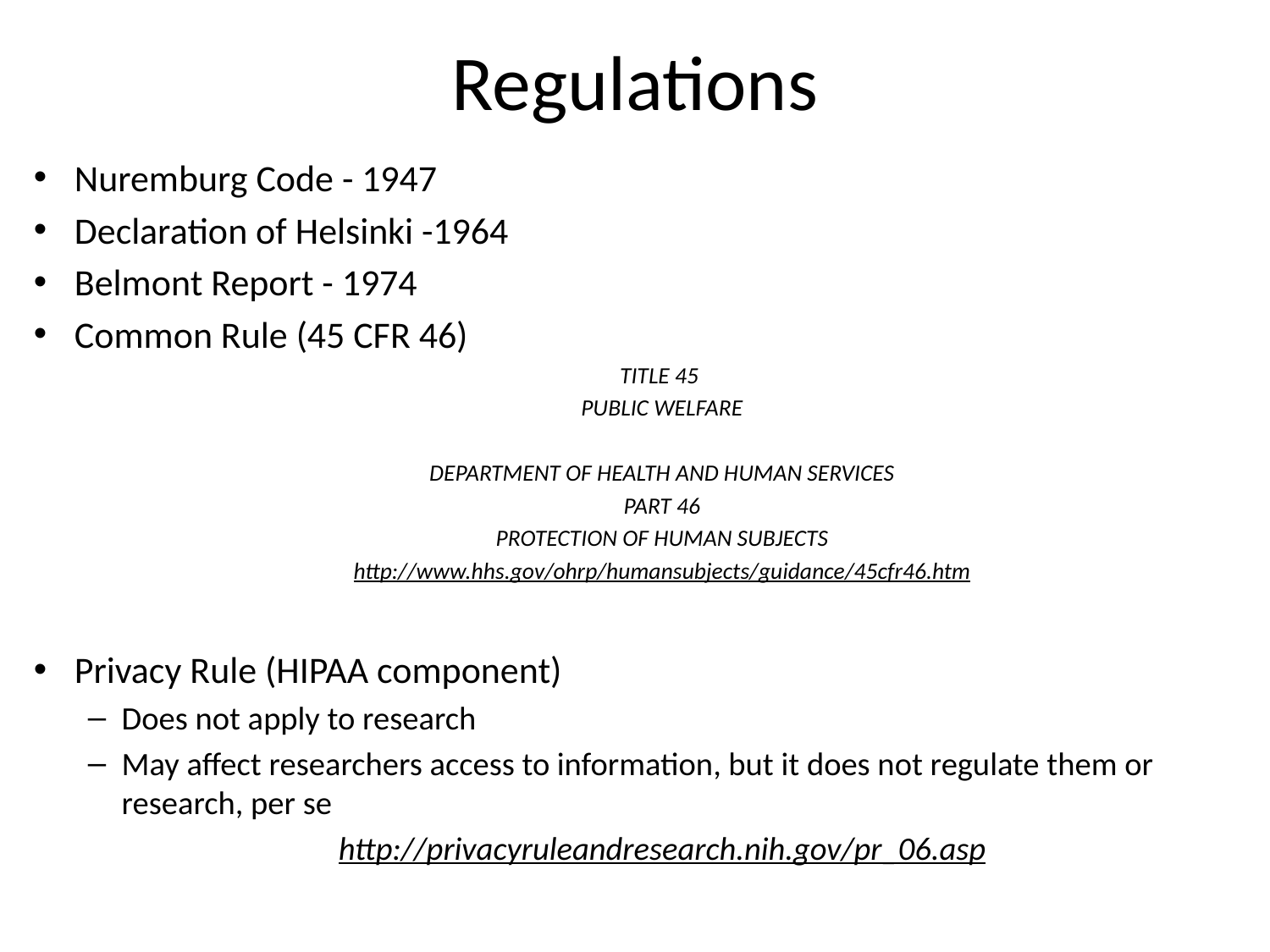

# Regulations
Nuremburg Code - 1947
Declaration of Helsinki -1964
Belmont Report - 1974
Common Rule (45 CFR 46)
TITLE 45
PUBLIC WELFARE

DEPARTMENT OF HEALTH AND HUMAN SERVICES
PART 46
PROTECTION OF HUMAN SUBJECTS
http://www.hhs.gov/ohrp/humansubjects/guidance/45cfr46.htm

Privacy Rule (HIPAA component)
Does not apply to research
May affect researchers access to information, but it does not regulate them or research, per se
http://privacyruleandresearch.nih.gov/pr_06.asp